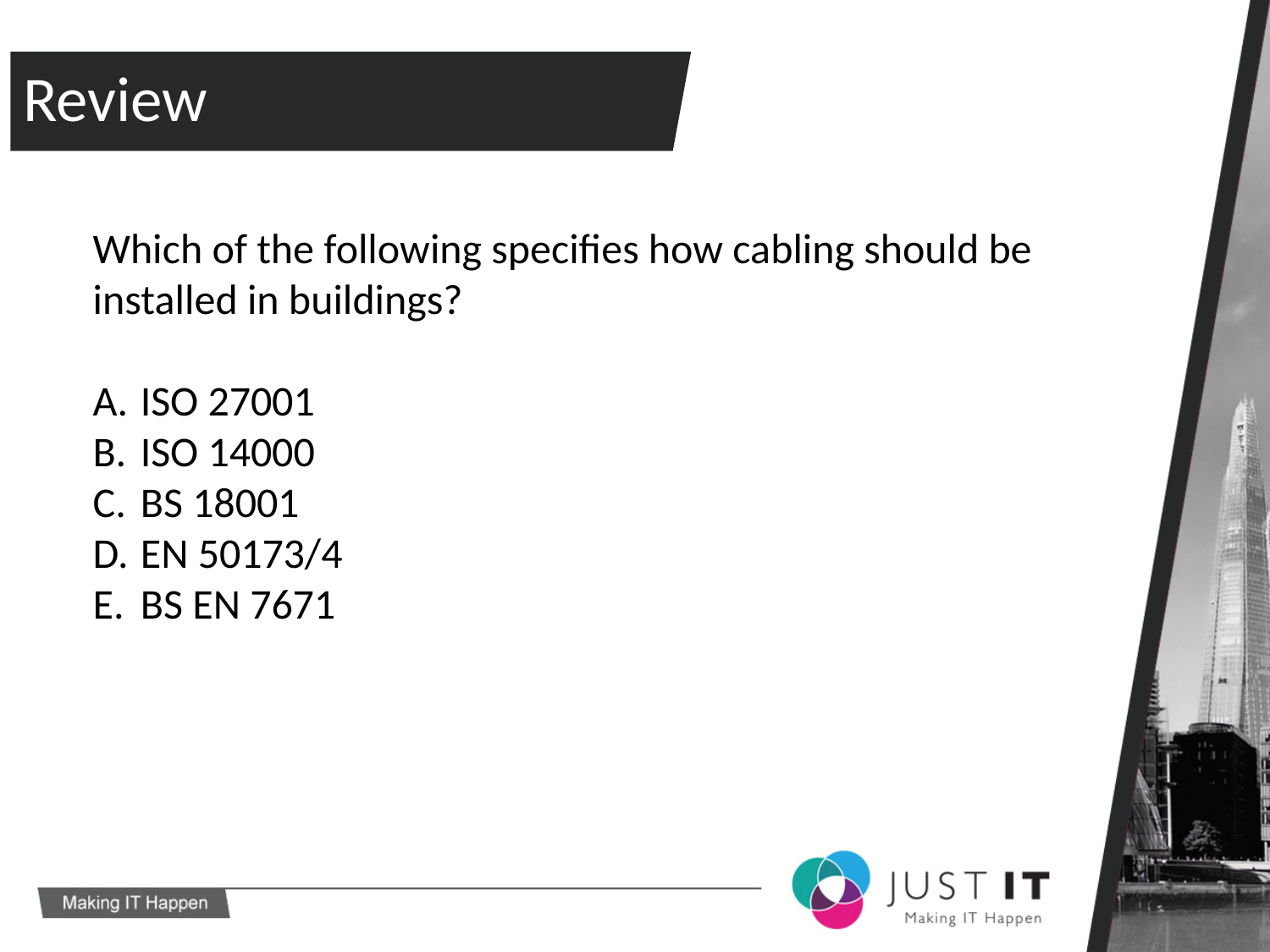

# Review

Which of the following specifies how cabling should be installed in buildings?

ISO 27001
ISO 14000
BS 18001
EN 50173/4
BS EN 7671